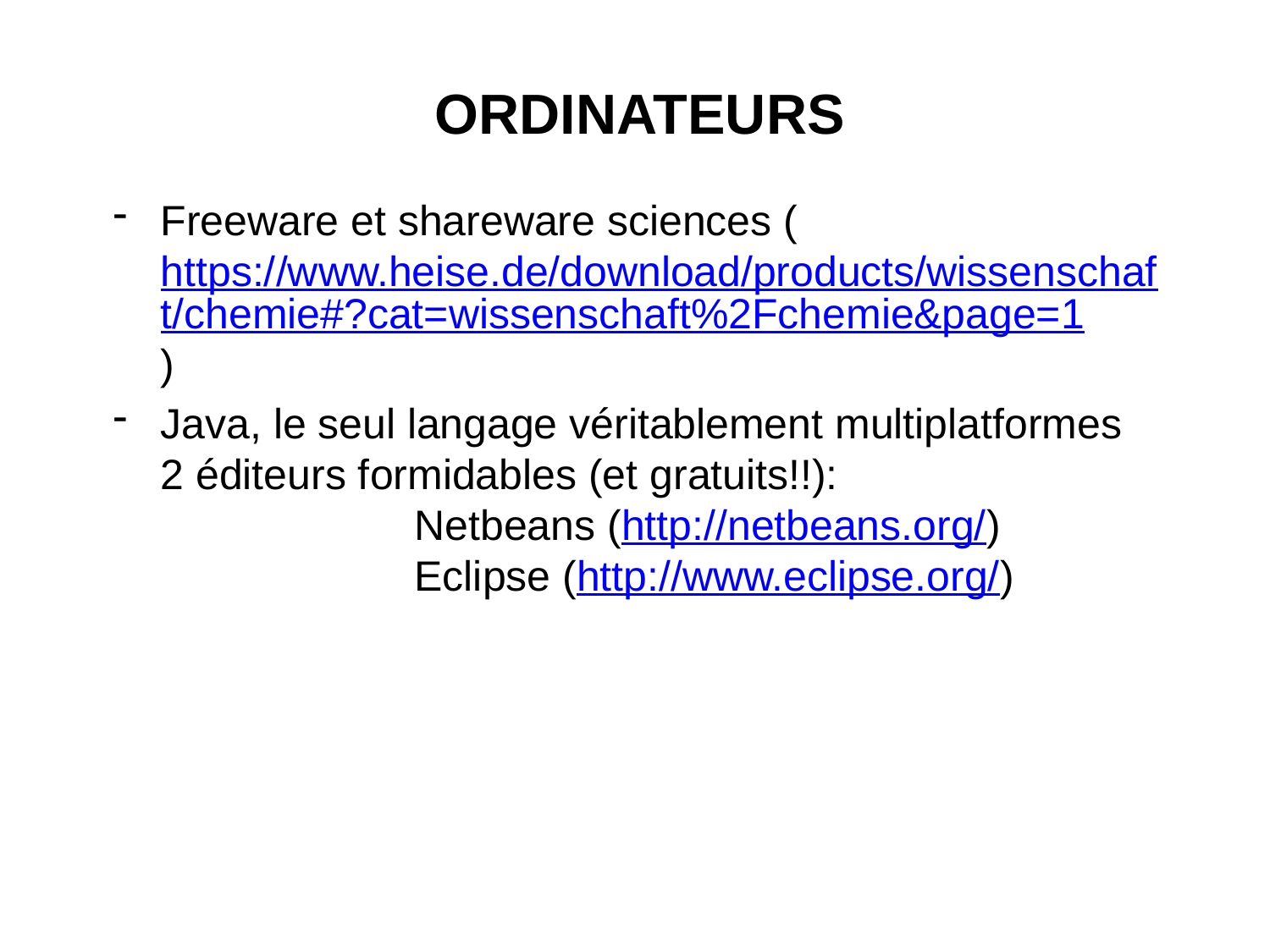

# ORDINATEURS
Freeware et shareware sciences (https://www.heise.de/download/products/wissenschaft/chemie#?cat=wissenschaft%2Fchemie&page=1)
Java, le seul langage véritablement multiplatformes
2 éditeurs formidables (et gratuits!!):
		Netbeans (http://netbeans.org/)
		Eclipse (http://www.eclipse.org/)